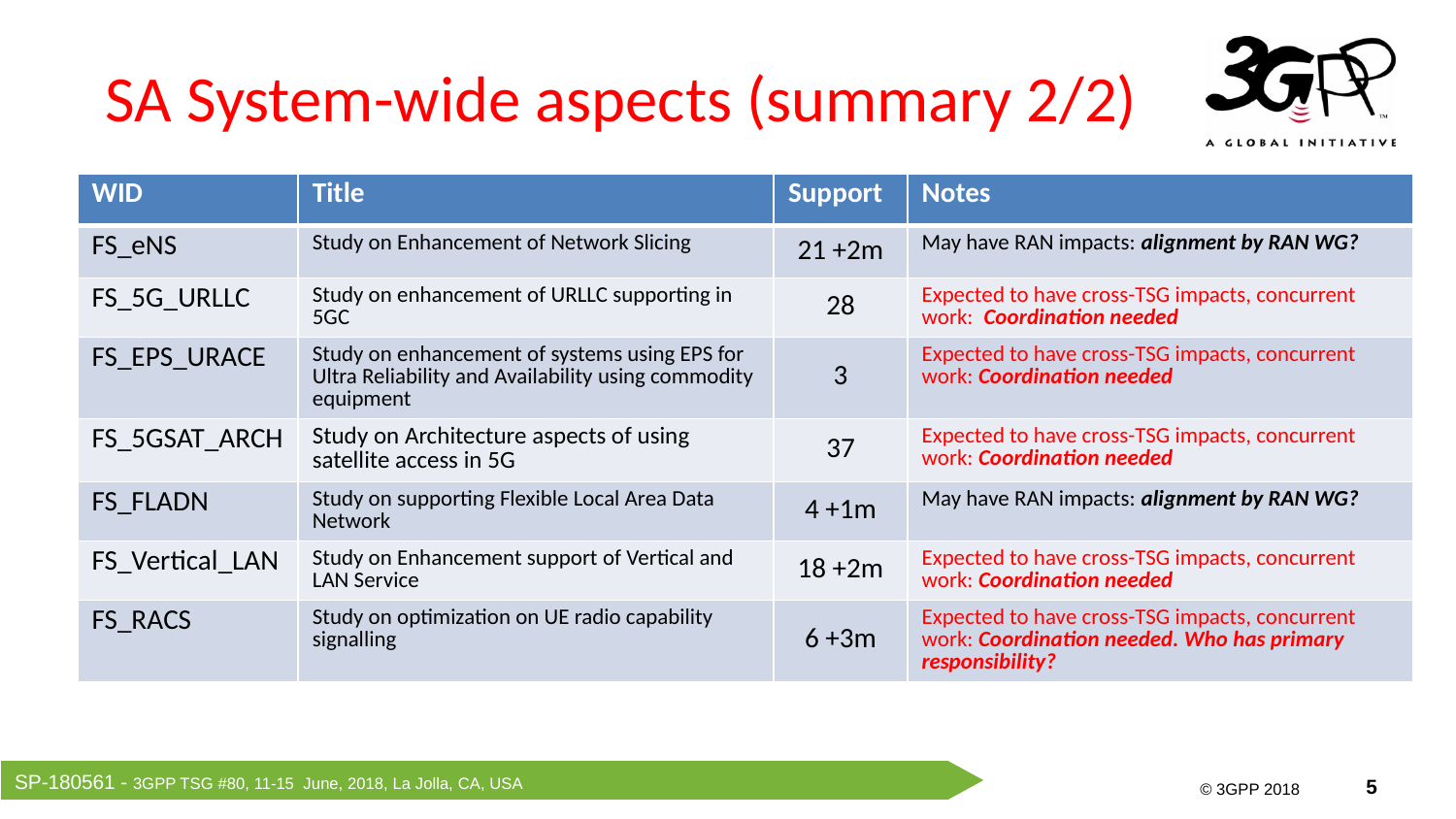

# SA System-wide aspects (summary 2/2)
| WID | Title | Support | Notes |
| --- | --- | --- | --- |
| FS\_eNS | Study on Enhancement of Network Slicing | 21 +2m | May have RAN impacts: alignment by RAN WG? |
| FS\_5G\_URLLC | Study on enhancement of URLLC supporting in 5GC | 28 | Expected to have cross-TSG impacts, concurrent work: Coordination needed |
| FS\_EPS\_URACE | Study on enhancement of systems using EPS for Ultra Reliability and Availability using commodity equipment | 3 | Expected to have cross-TSG impacts, concurrent work: Coordination needed |
| FS\_5GSAT\_ARCH | Study on Architecture aspects of using satellite access in 5G | 37 | Expected to have cross-TSG impacts, concurrent work: Coordination needed |
| FS\_FLADN | Study on supporting Flexible Local Area Data Network | 4 +1m | May have RAN impacts: alignment by RAN WG? |
| FS\_Vertical\_LAN | Study on Enhancement support of Vertical and LAN Service | 18 +2m | Expected to have cross-TSG impacts, concurrent work: Coordination needed |
| FS\_RACS | Study on optimization on UE radio capability signalling | 6 +3m | Expected to have cross-TSG impacts, concurrent work: Coordination needed. Who has primary responsibility? |